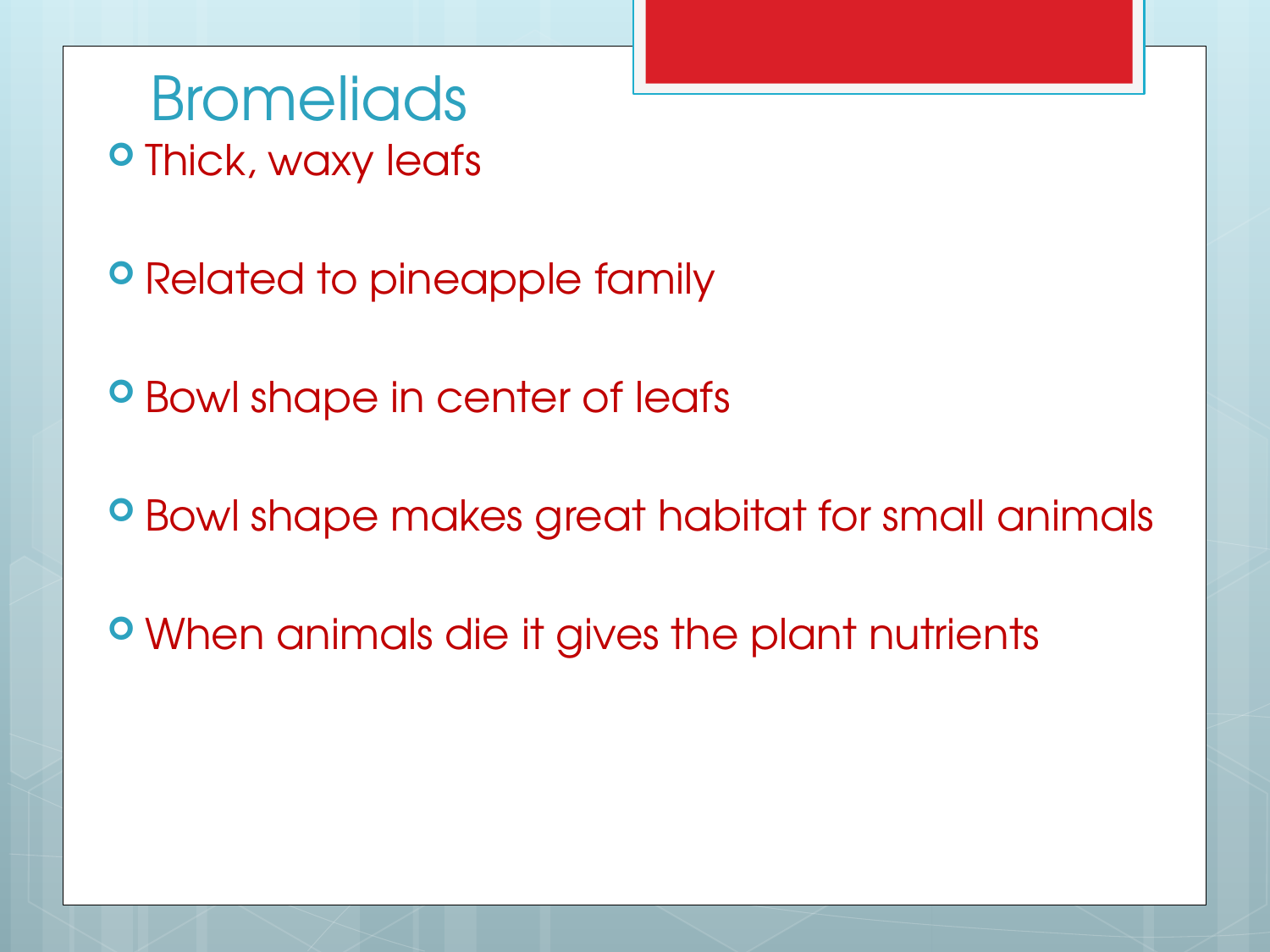

# Bromeliads
Thick, waxy leafs

Related to pineapple family

Bowl shape in center of leafs

Bowl shape makes great habitat for small animals

When animals die it gives the plant nutrients